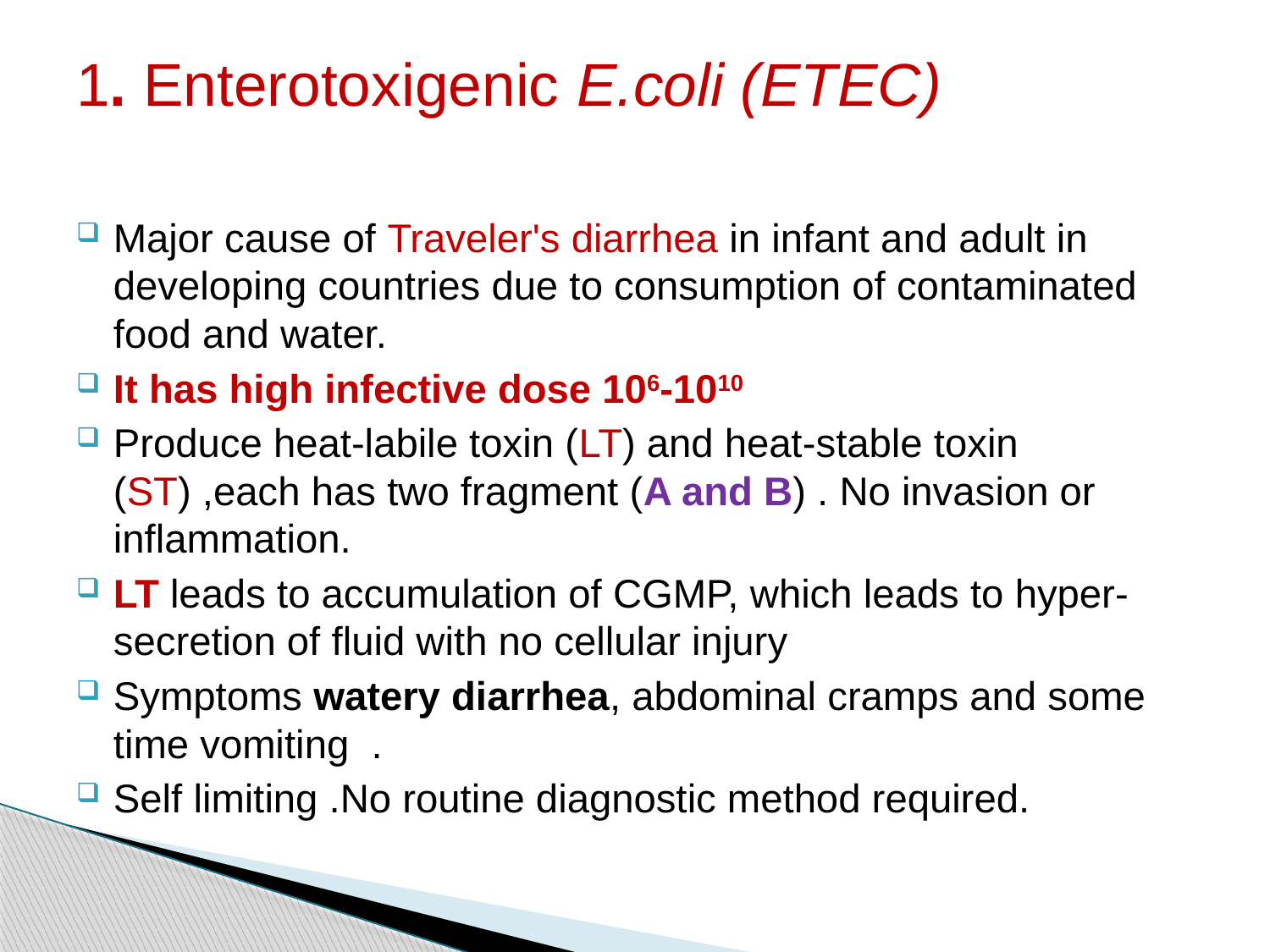

1. Enterotoxigenic E.coli (ETEC)
Major cause of Traveler's diarrhea in infant and adult in developing countries due to consumption of contaminated food and water.
It has high infective dose 106-1010
Produce heat-labile toxin (LT) and heat-stable toxin (ST) ,each has two fragment (A and B) . No invasion or inflammation.
LT leads to accumulation of CGMP, which leads to hyper-secretion of fluid with no cellular injury
Symptoms watery diarrhea, abdominal cramps and some time vomiting  .
Self limiting .No routine diagnostic method required.